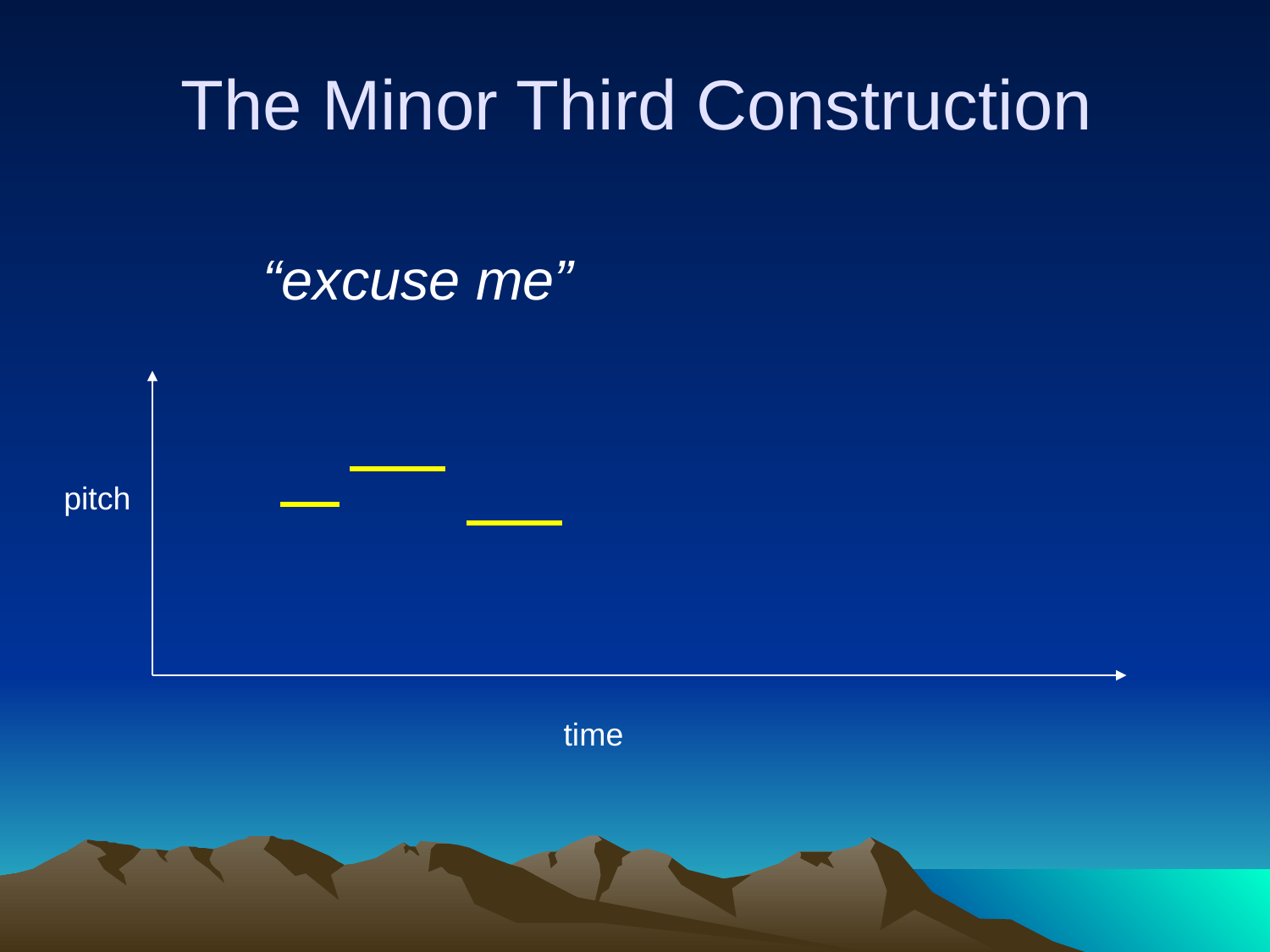

# The Minor Third Construction
“excuse me”
pitch
time